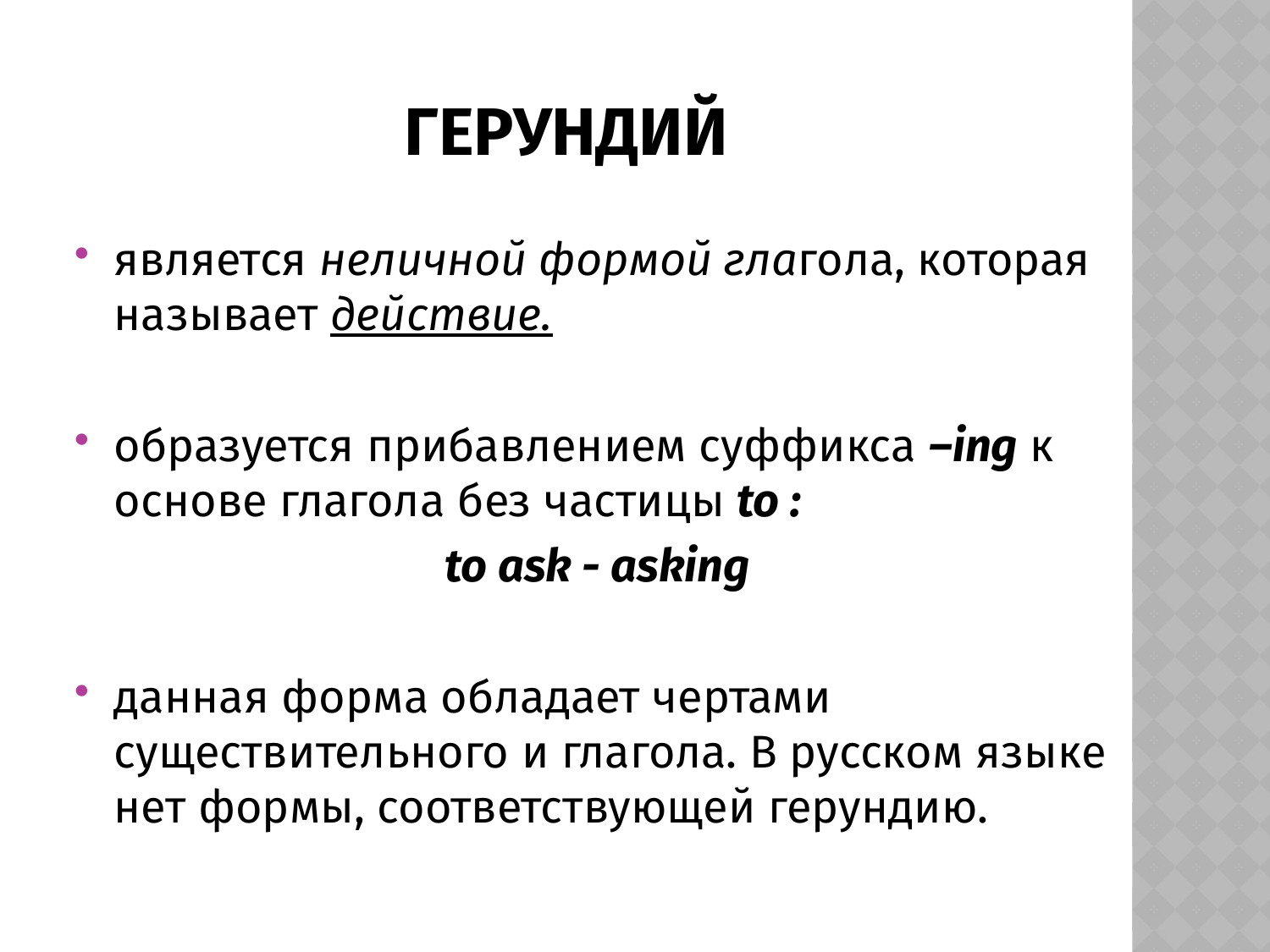

# Герундий
является неличной формой глагола, которая называет действие.

образуется прибавлением суффикса –ing к основе глагола без частицы to :
 to ask - asking

данная форма обладает чертами существительного и глагола. В русском языке нет формы, соответствующей герундию.